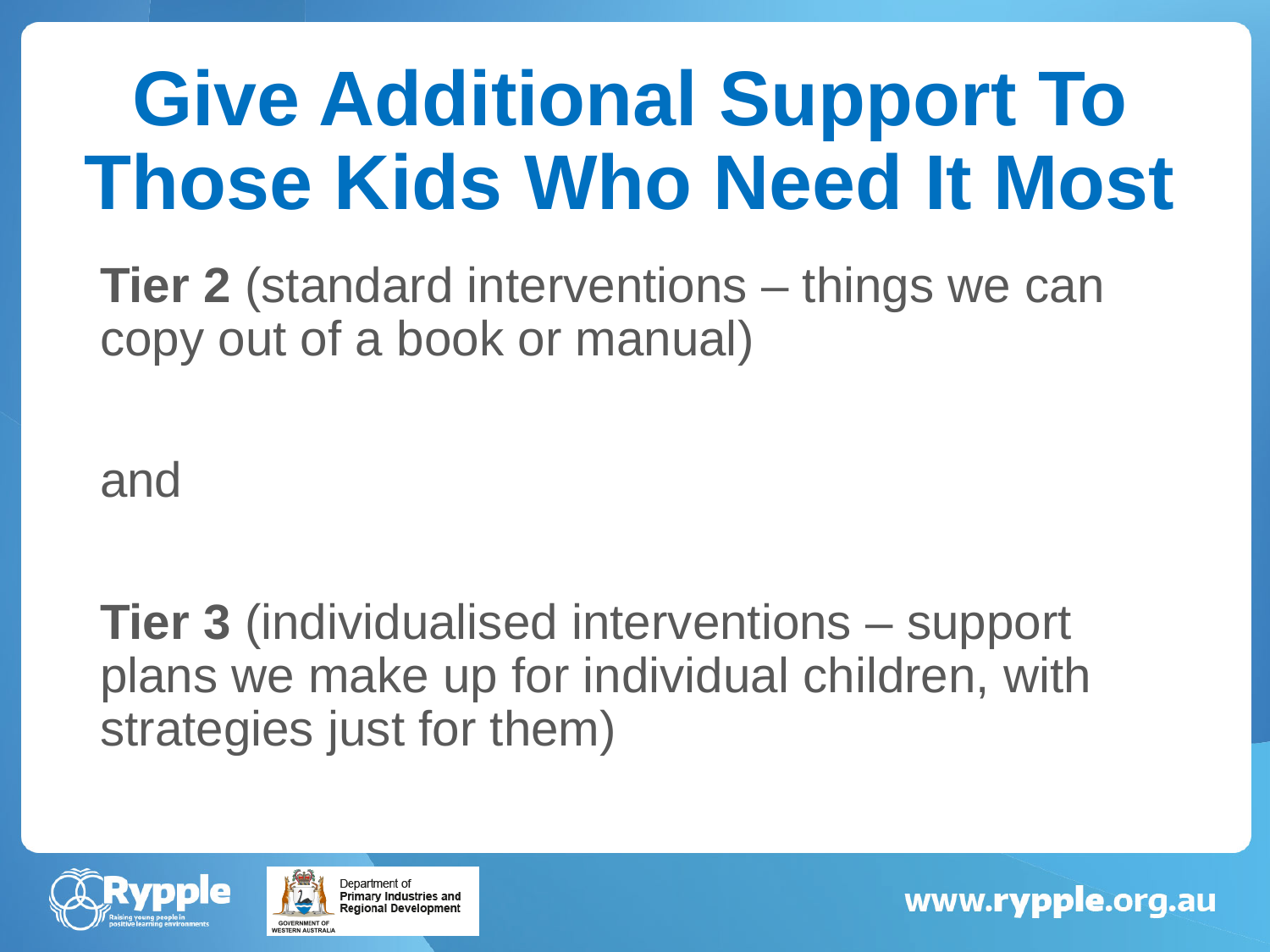

# Give Additional Support To Those Kids Who Need It Most
Tier 2 (standard interventions – things we can copy out of a book or manual)

and

Tier 3 (individualised interventions – support plans we make up for individual children, with strategies just for them)